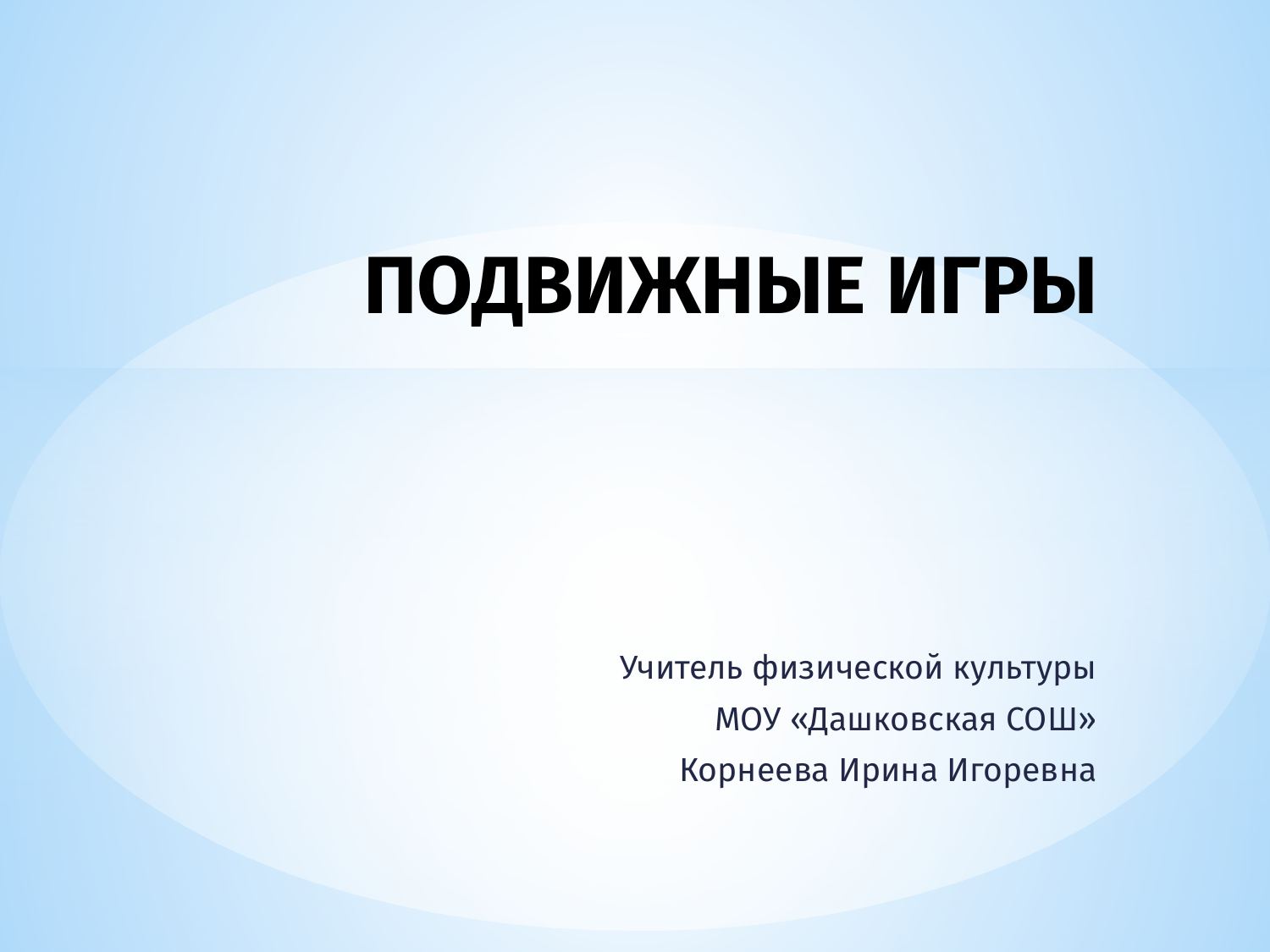

# ПОДВИЖНЫЕ ИГРЫ
Учитель физической культуры
МОУ «Дашковская СОШ»
Корнеева Ирина Игоревна